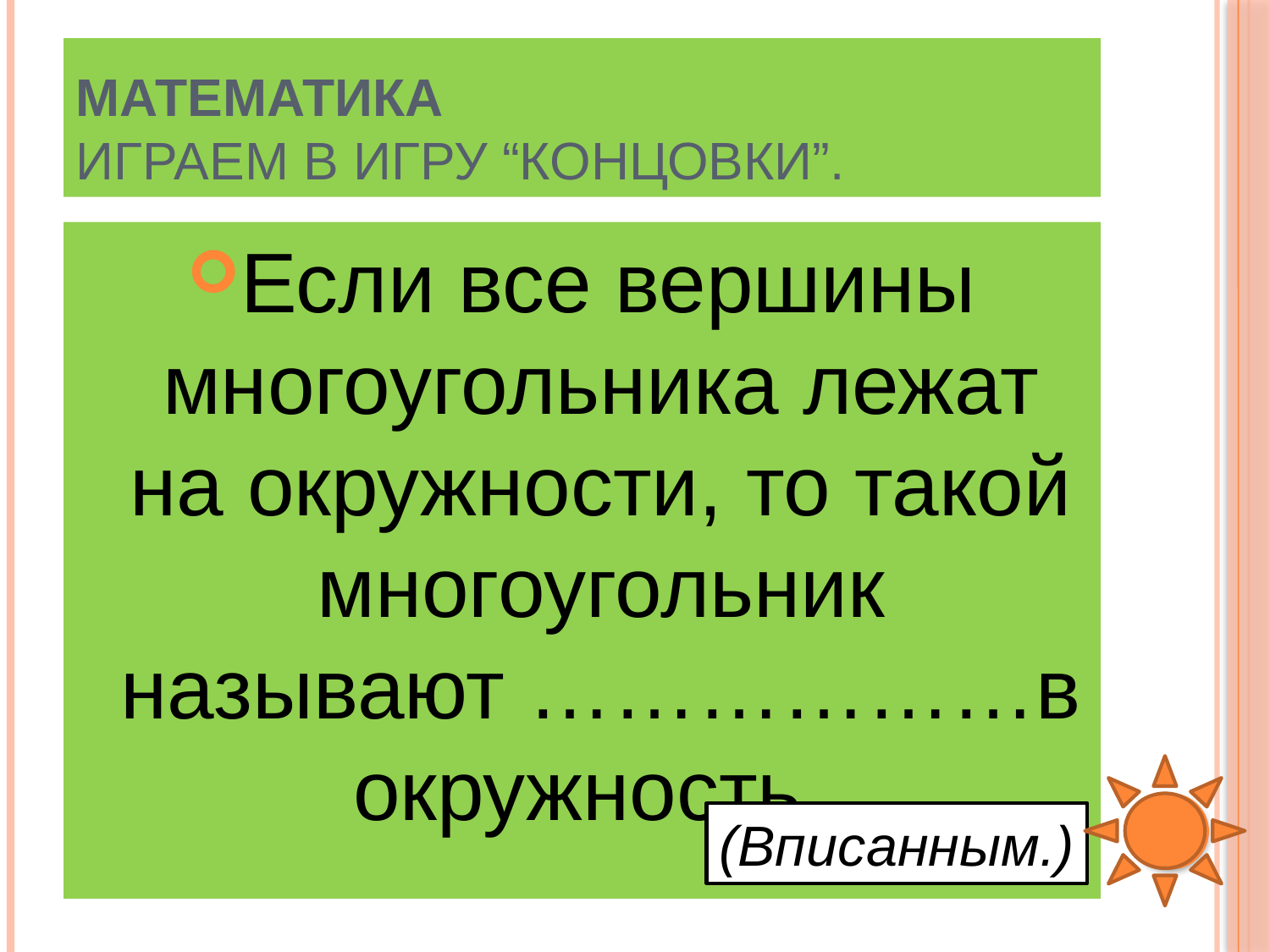

# Математика Играем в игру “Концовки”.
Если все вершины многоугольника лежат на окружности, то такой многоугольник называют ………………в окружность.

(Вписанным.)